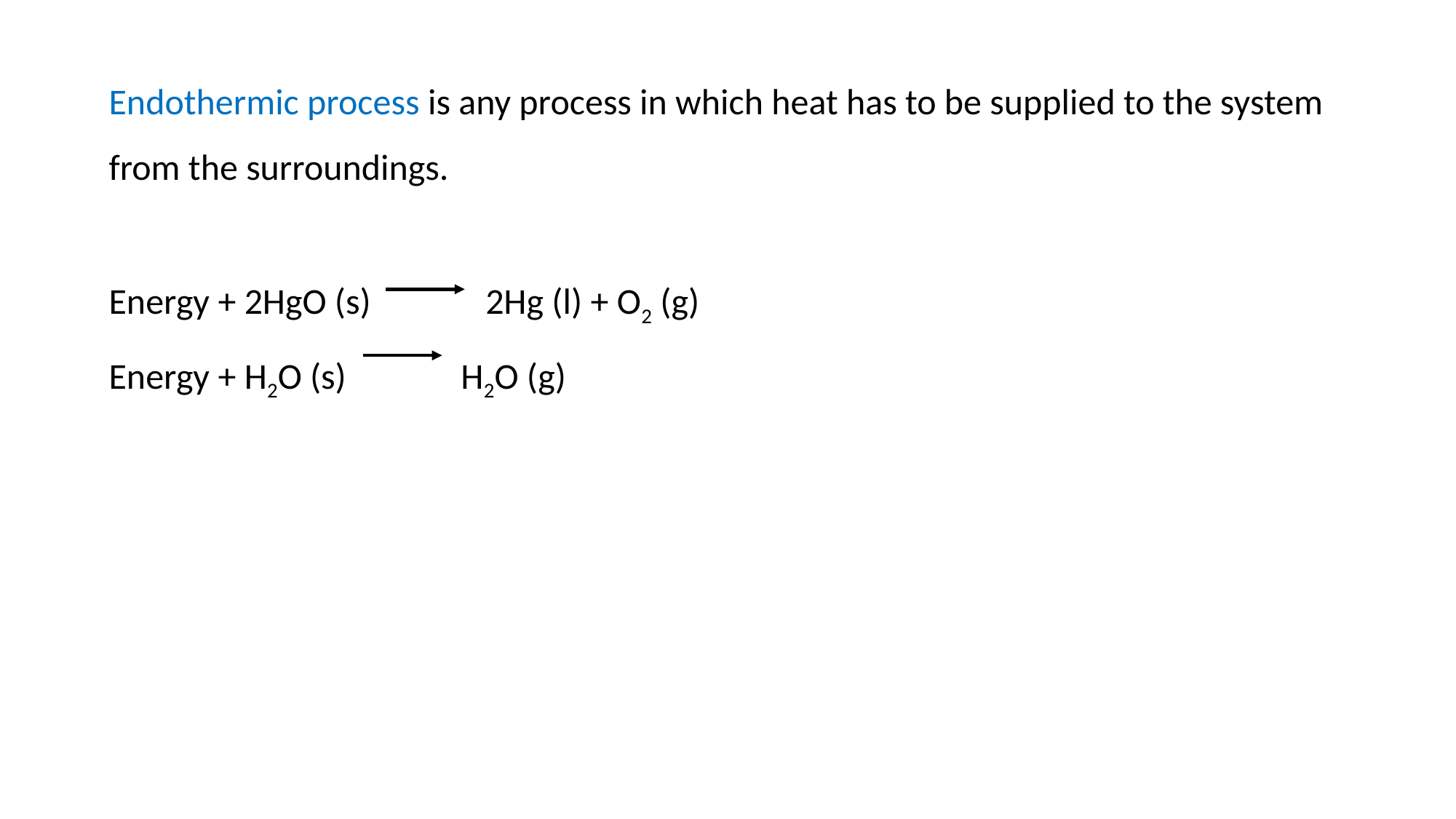

Endothermic process is any process in which heat has to be supplied to the system from the surroundings.

Energy + 2HgO (s)              2Hg (l) + O2 (g)
Energy + H2O (s)              H2O (g)